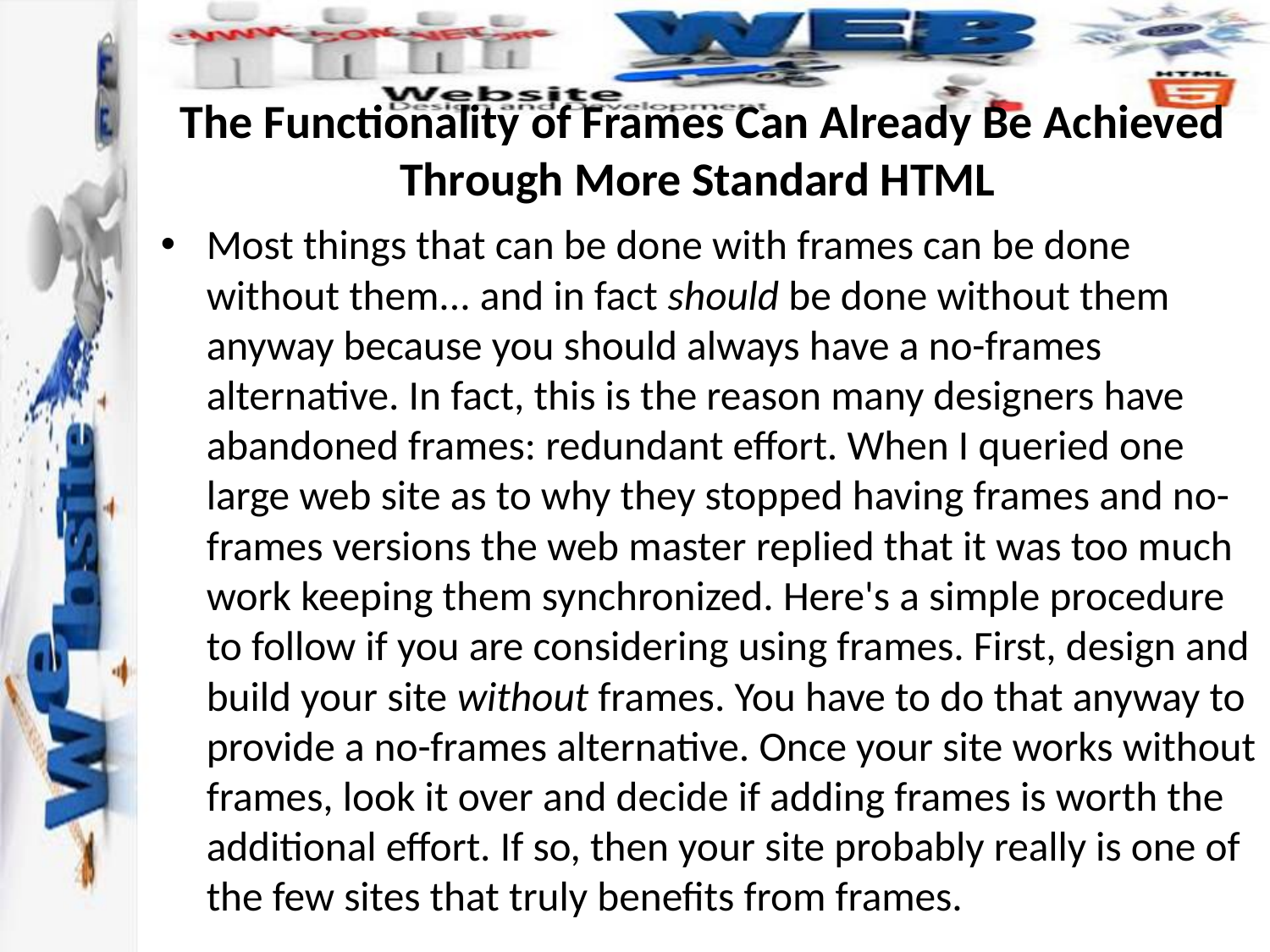

# The Functionality of Frames Can Already Be Achieved Through More Standard HTML
Most things that can be done with frames can be done without them... and in fact should be done without them anyway because you should always have a no-frames alternative. In fact, this is the reason many designers have abandoned frames: redundant effort. When I queried one large web site as to why they stopped having frames and no-frames versions the web master replied that it was too much work keeping them synchronized. Here's a simple procedure to follow if you are considering using frames. First, design and build your site without frames. You have to do that anyway to provide a no-frames alternative. Once your site works without frames, look it over and decide if adding frames is worth the additional effort. If so, then your site probably really is one of the few sites that truly benefits from frames.